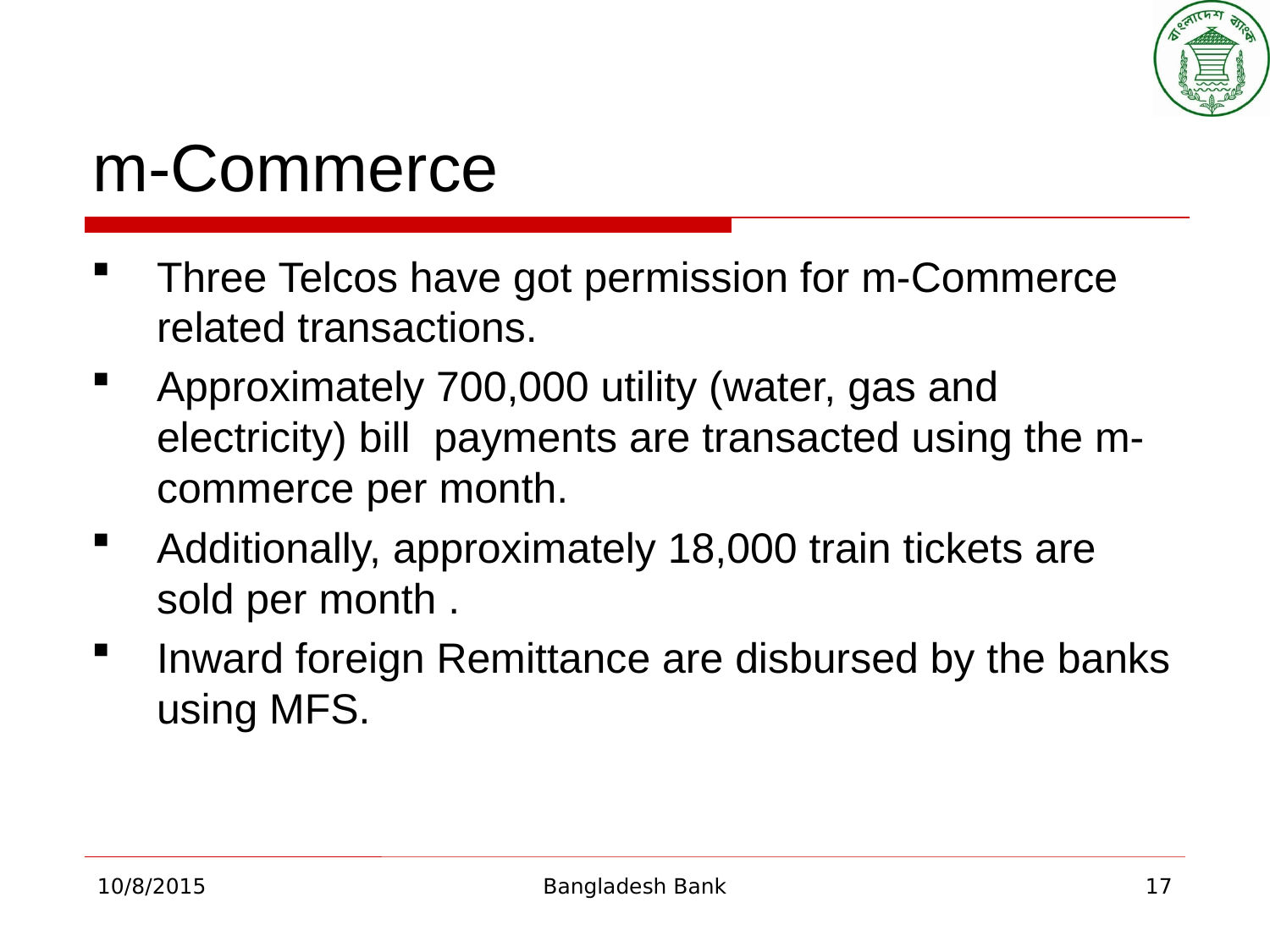

# m-Commerce
Three Telcos have got permission for m-Commerce related transactions.
Approximately 700,000 utility (water, gas and electricity) bill  payments are transacted using the m-commerce per month.
Additionally, approximately 18,000 train tickets are sold per month .
Inward foreign Remittance are disbursed by the banks using MFS.
10/8/2015
Bangladesh Bank
17